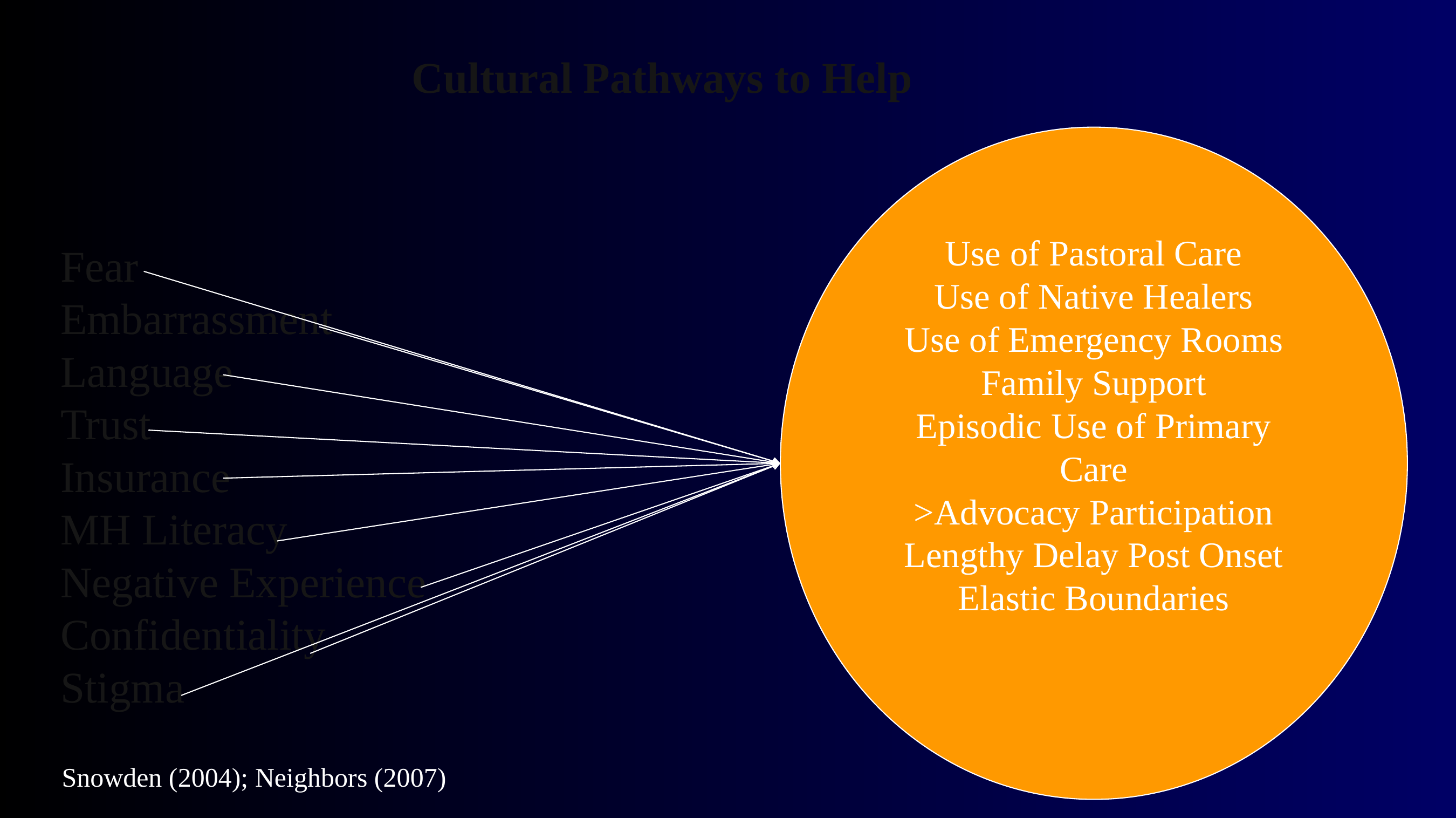

Cultural Pathways to Help
Use of Pastoral Care
Use of Native Healers
Use of Emergency Rooms
Family Support
Episodic Use of Primary Care
>Advocacy Participation
Lengthy Delay Post Onset
Elastic Boundaries
Fear
Embarrassment
Language
Trust
Insurance
MH Literacy
Negative Experience
Confidentiality
Stigma

Snowden (2004); Neighbors (2007)